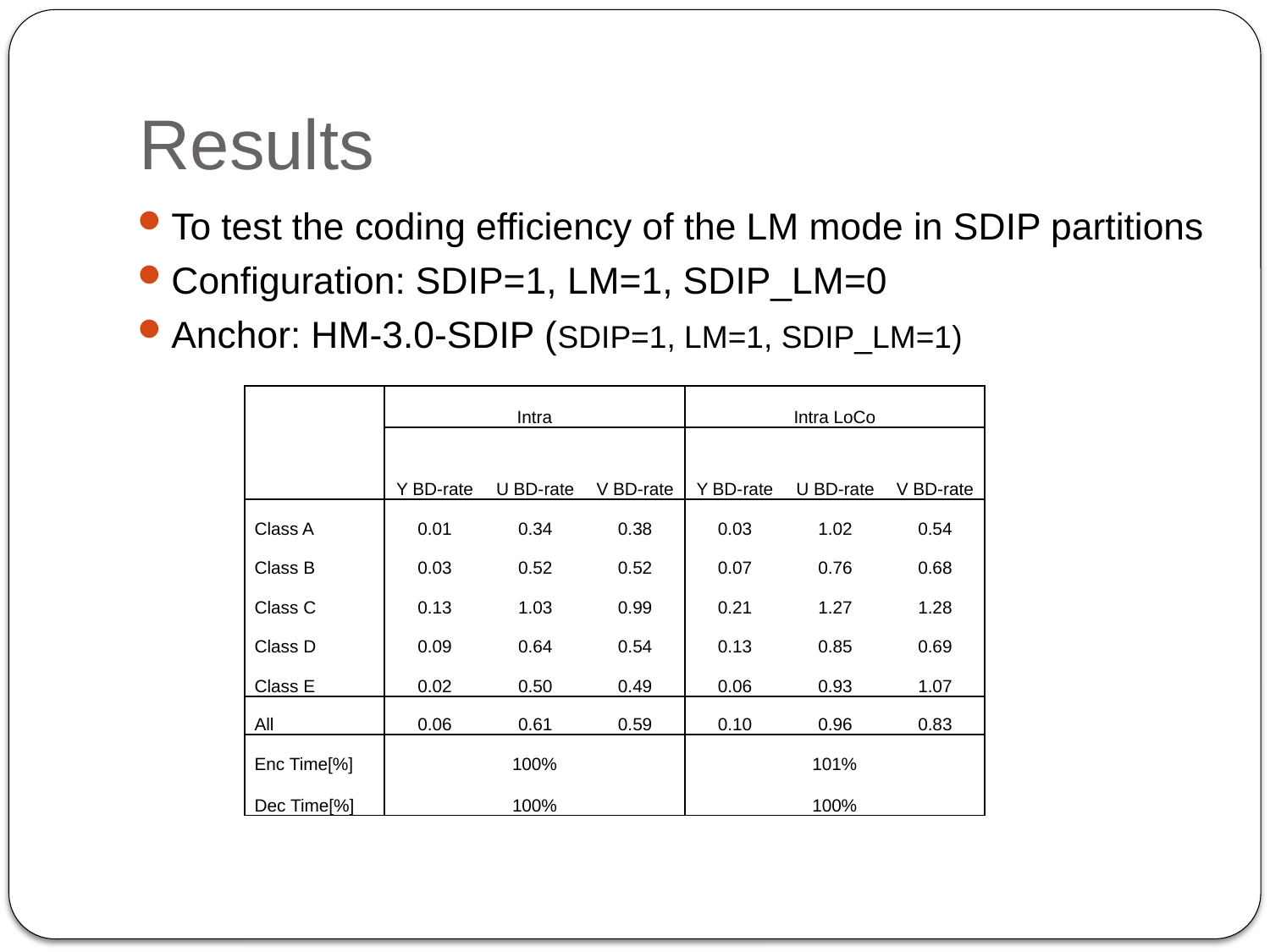

# Results
To test the coding efficiency of the LM mode in SDIP partitions
Configuration: SDIP=1, LM=1, SDIP_LM=0
Anchor: HM-3.0-SDIP (SDIP=1, LM=1, SDIP_LM=1)

|  | Intra |  |  | Intra LoCo |  |  |
| --- | --- | --- | --- | --- | --- | --- |
|  | Y BD-rate | U BD-rate | V BD-rate | Y BD-rate | U BD-rate | V BD-rate |
| Class A | 0.01 | 0.34 | 0.38 | 0.03 | 1.02 | 0.54 |
| Class B | 0.03 | 0.52 | 0.52 | 0.07 | 0.76 | 0.68 |
| Class C | 0.13 | 1.03 | 0.99 | 0.21 | 1.27 | 1.28 |
| Class D | 0.09 | 0.64 | 0.54 | 0.13 | 0.85 | 0.69 |
| Class E | 0.02 | 0.50 | 0.49 | 0.06 | 0.93 | 1.07 |
| All | 0.06 | 0.61 | 0.59 | 0.10 | 0.96 | 0.83 |
| Enc Time[%] | 100% |  |  | 101% |  |  |
| Dec Time[%] | 100% |  |  | 100% |  |  |